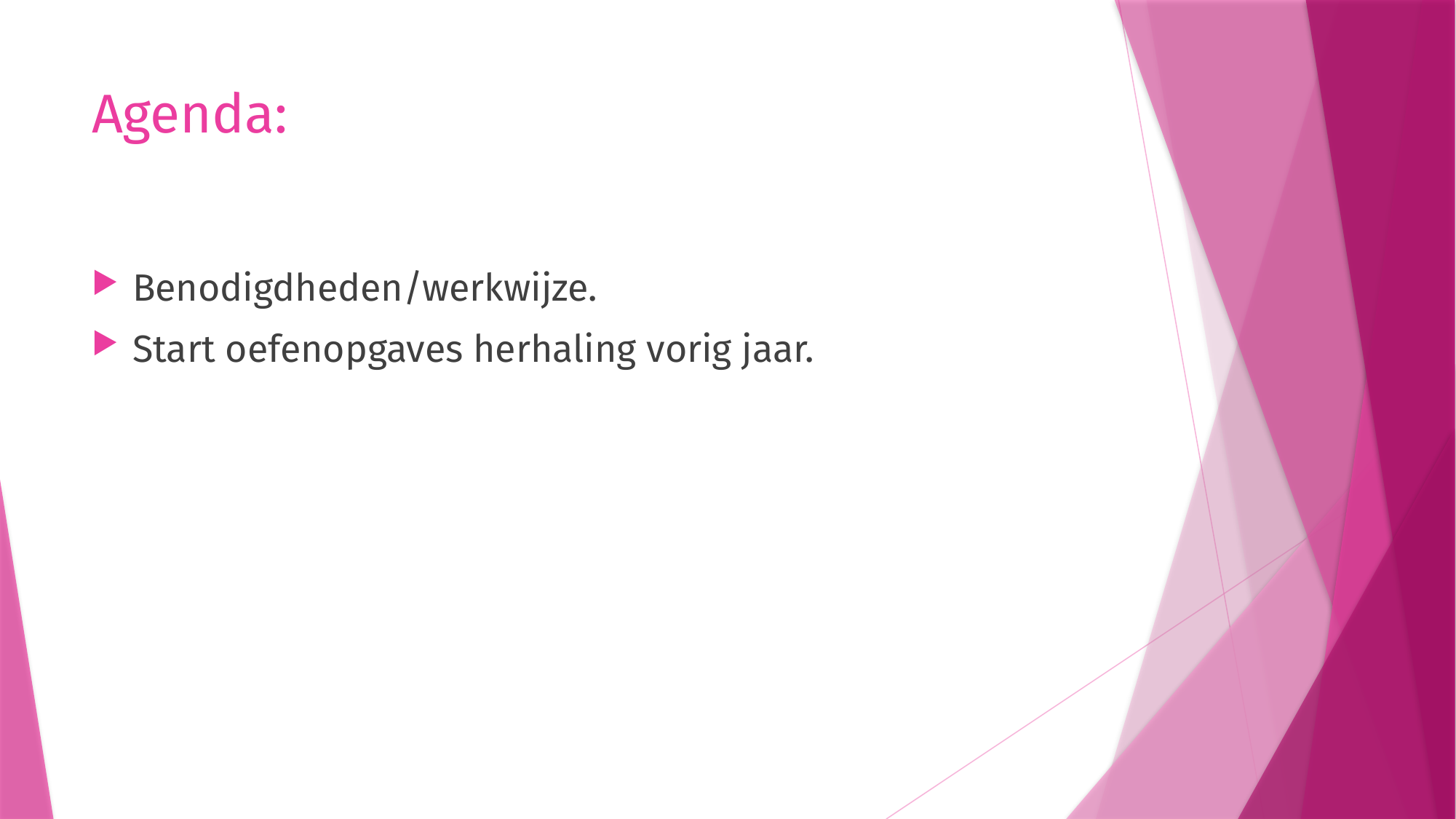

# Agenda:
Benodigdheden/werkwijze.
Start oefenopgaves herhaling vorig jaar.